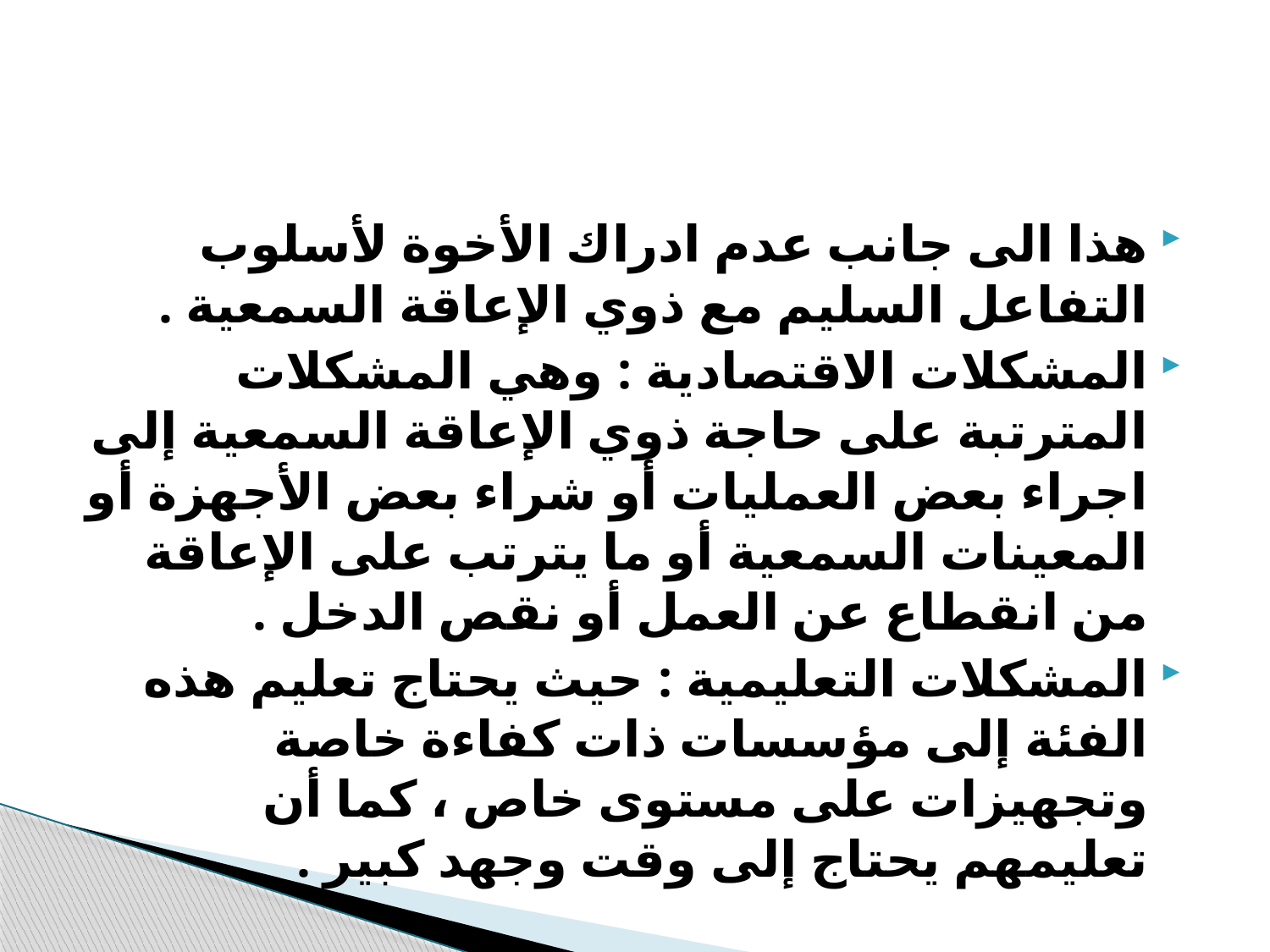

#
هذا الى جانب عدم ادراك الأخوة لأسلوب التفاعل السليم مع ذوي الإعاقة السمعية .
المشكلات الاقتصادية : وهي المشكلات المترتبة على حاجة ذوي الإعاقة السمعية إلى اجراء بعض العمليات أو شراء بعض الأجهزة أو المعينات السمعية أو ما يترتب على الإعاقة من انقطاع عن العمل أو نقص الدخل .
المشكلات التعليمية : حيث يحتاج تعليم هذه الفئة إلى مؤسسات ذات كفاءة خاصة وتجهيزات على مستوى خاص ، كما أن تعليمهم يحتاج إلى وقت وجهد كبير .